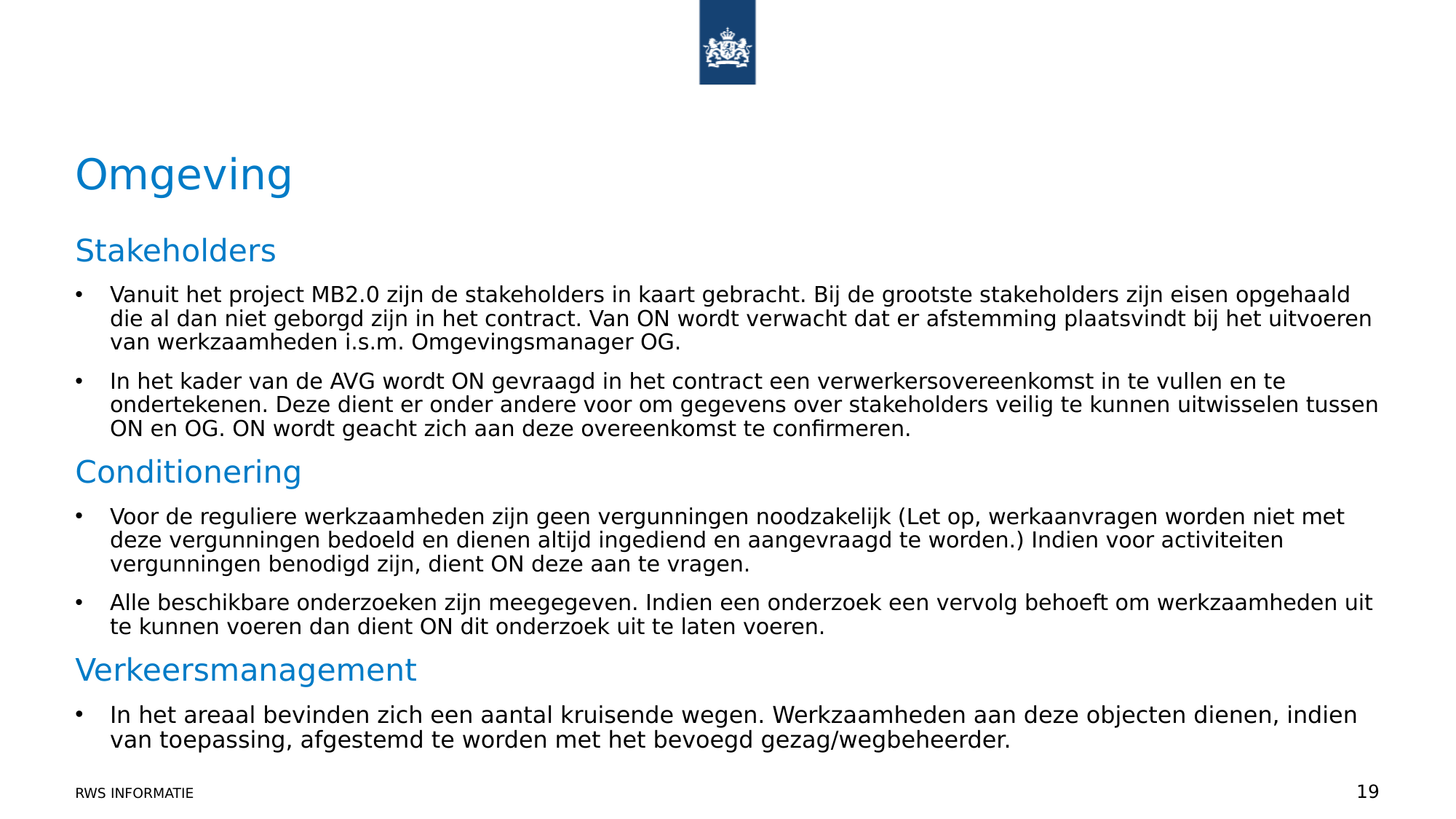

# Omgeving
Stakeholders
Vanuit het project MB2.0 zijn de stakeholders in kaart gebracht. Bij de grootste stakeholders zijn eisen opgehaald die al dan niet geborgd zijn in het contract. Van ON wordt verwacht dat er afstemming plaatsvindt bij het uitvoeren van werkzaamheden i.s.m. Omgevingsmanager OG.
In het kader van de AVG wordt ON gevraagd in het contract een verwerkersovereenkomst in te vullen en te ondertekenen. Deze dient er onder andere voor om gegevens over stakeholders veilig te kunnen uitwisselen tussen ON en OG. ON wordt geacht zich aan deze overeenkomst te confirmeren.
Conditionering
Voor de reguliere werkzaamheden zijn geen vergunningen noodzakelijk (Let op, werkaanvragen worden niet met deze vergunningen bedoeld en dienen altijd ingediend en aangevraagd te worden.) Indien voor activiteiten vergunningen benodigd zijn, dient ON deze aan te vragen.
Alle beschikbare onderzoeken zijn meegegeven. Indien een onderzoek een vervolg behoeft om werkzaamheden uit te kunnen voeren dan dient ON dit onderzoek uit te laten voeren.
Verkeersmanagement
In het areaal bevinden zich een aantal kruisende wegen. Werkzaamheden aan deze objecten dienen, indien van toepassing, afgestemd te worden met het bevoegd gezag/wegbeheerder.

RWS Informatie
19